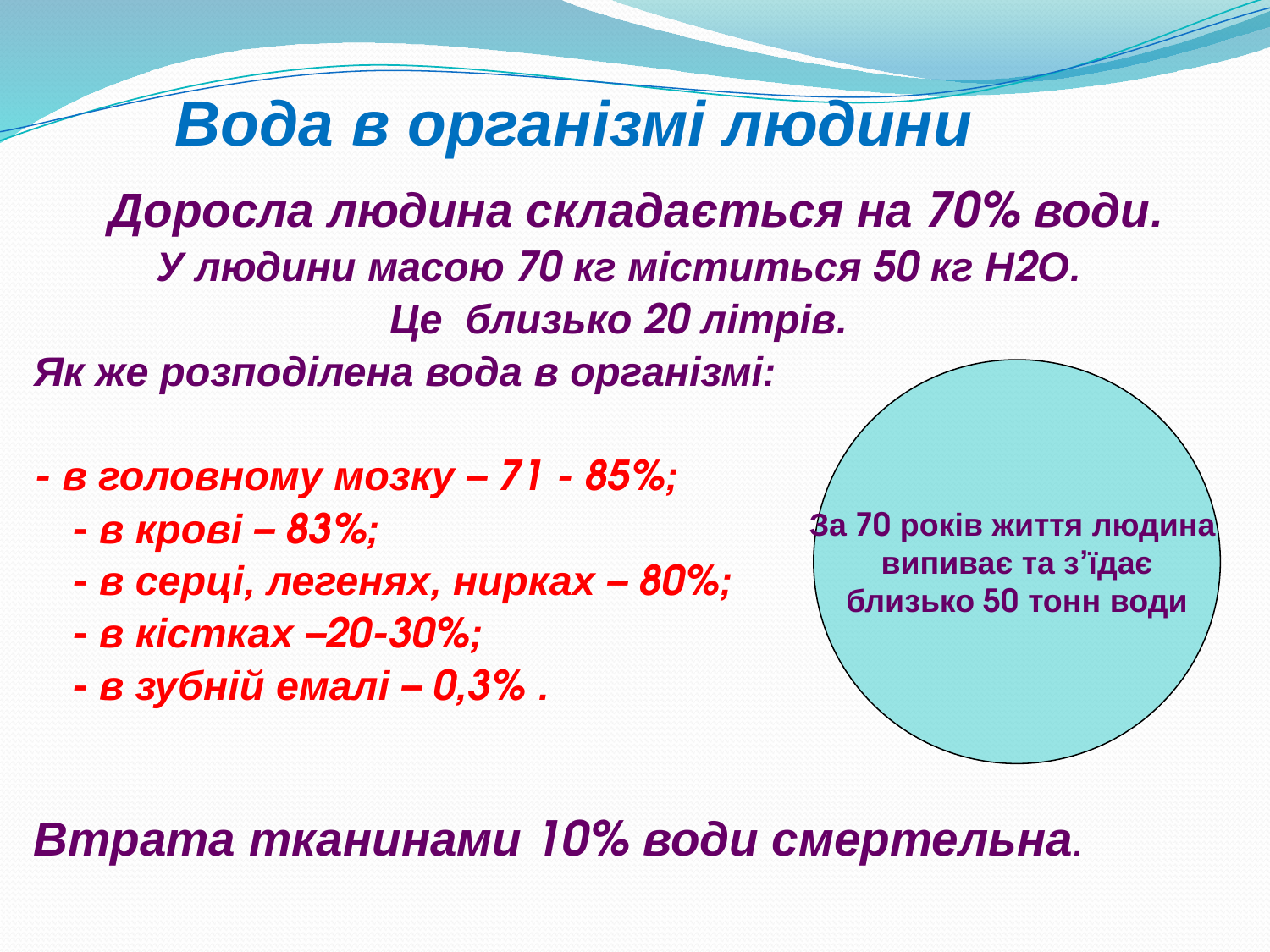

# Вода в організмі людини
	Доросла людина складається на 70% води.
У людини масою 70 кг міститься 50 кг Н2О.
Це  близько 20 літрів.
Як же розподілена вода в організмі:

- в головному мозку – 71 - 85%;
	- в крові – 83%;
	- в серці, легенях, нирках – 80%;
	- в кістках –20-30%;
	- в зубній емалі – 0,3% .

Втрата тканинами 10% води смертельна.

За 70 років життя людина
випиває та з’їдає
близько 50 тонн води